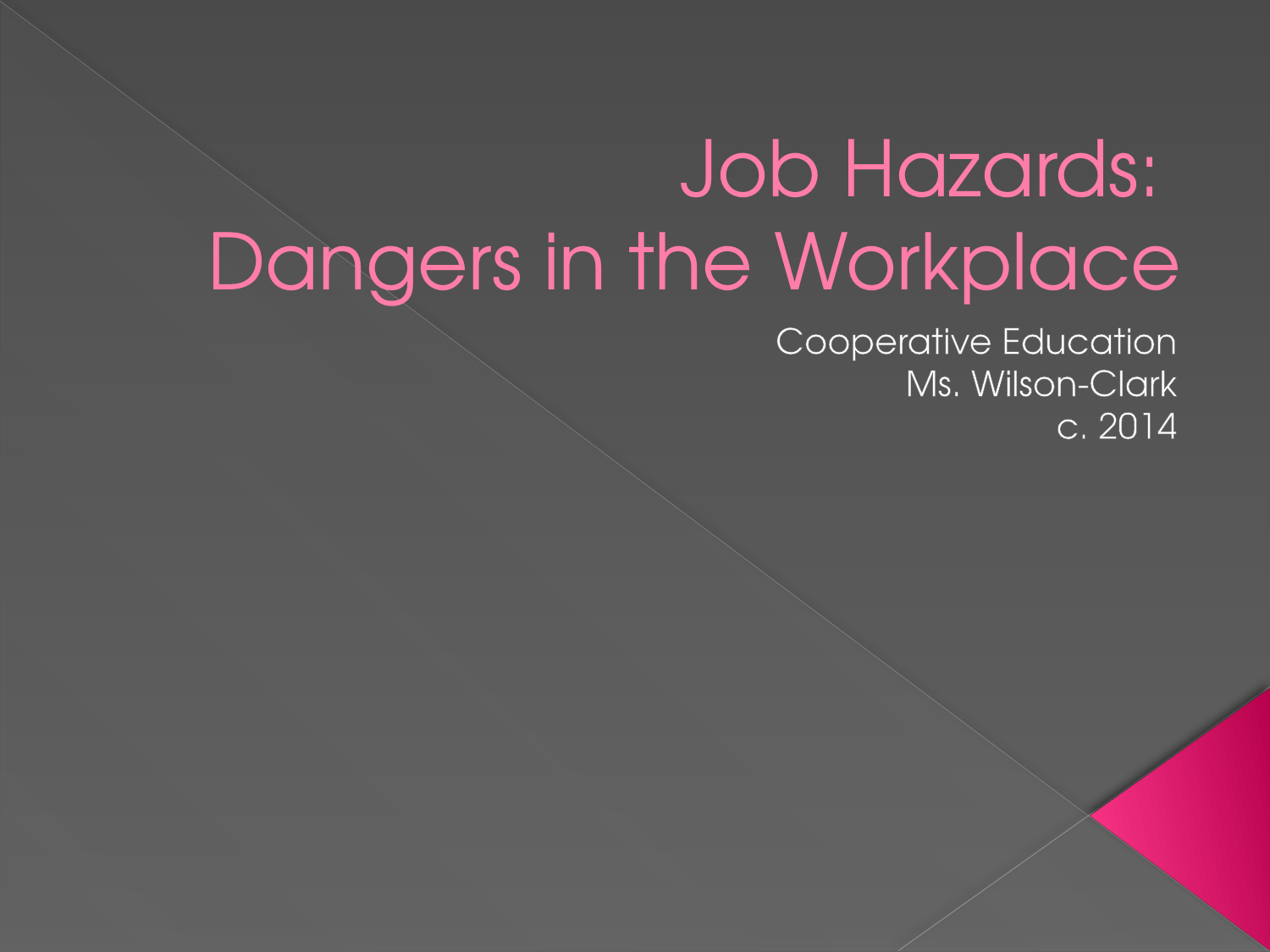

# Job Hazards: Dangers in the Workplace
Cooperative Education
Ms. Wilson-Clark
c. 2014